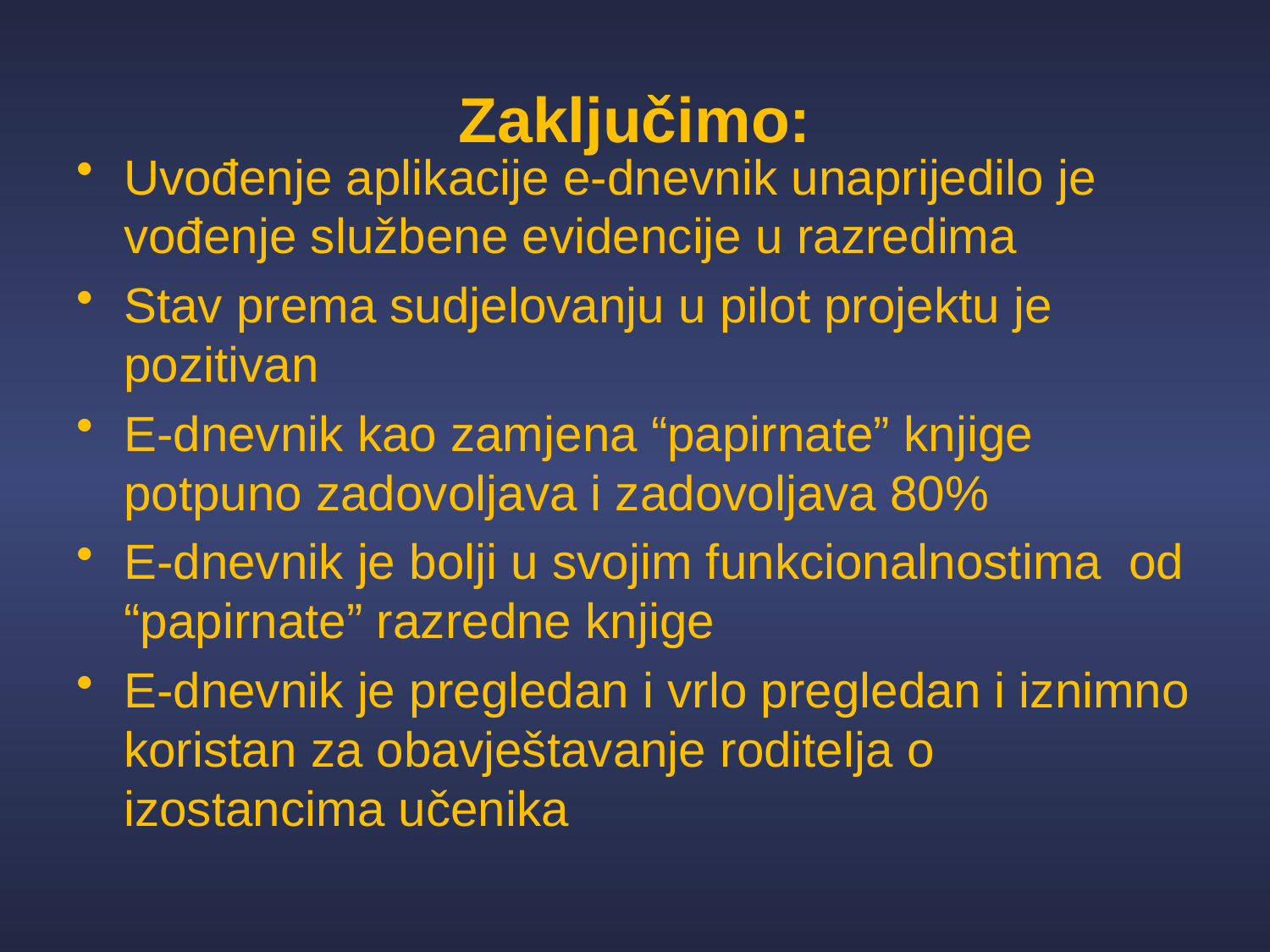

# Zaključimo:
Uvođenje aplikacije e-dnevnik unaprijedilo je vođenje službene evidencije u razredima
Stav prema sudjelovanju u pilot projektu je pozitivan
E-dnevnik kao zamjena “papirnate” knjige potpuno zadovoljava i zadovoljava 80%
E-dnevnik je bolji u svojim funkcionalnostima  od “papirnate” razredne knjige
E-dnevnik je pregledan i vrlo pregledan i iznimno koristan za obavještavanje roditelja o izostancima učenika